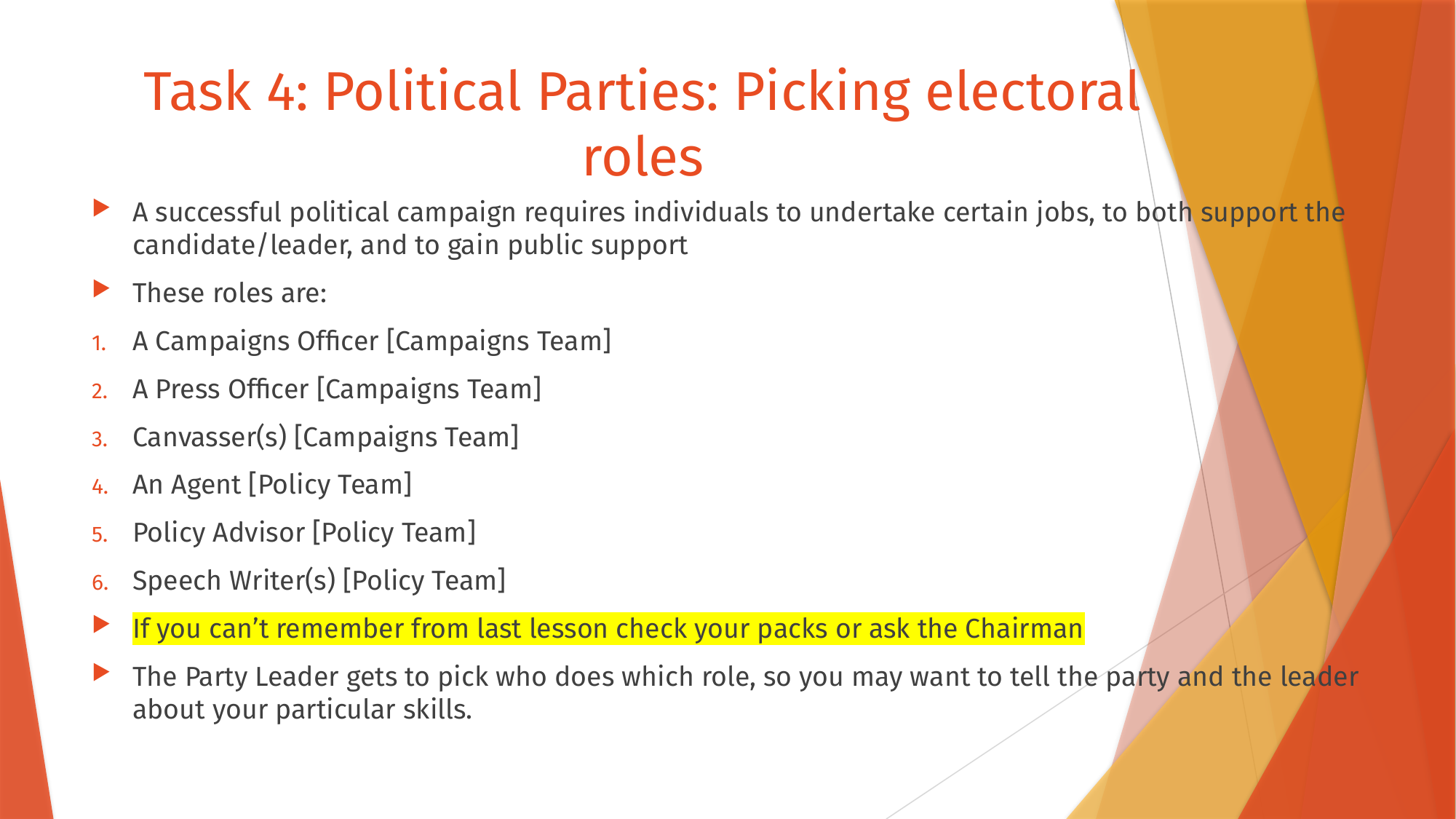

# Task 4: Political Parties: Picking electoral roles
A successful political campaign requires individuals to undertake certain jobs, to both support the candidate/leader, and to gain public support
These roles are:
A Campaigns Officer [Campaigns Team]
A Press Officer [Campaigns Team]
Canvasser(s) [Campaigns Team]
An Agent [Policy Team]
Policy Advisor [Policy Team]
Speech Writer(s) [Policy Team]
If you can’t remember from last lesson check your packs or ask the Chairman
The Party Leader gets to pick who does which role, so you may want to tell the party and the leader about your particular skills.